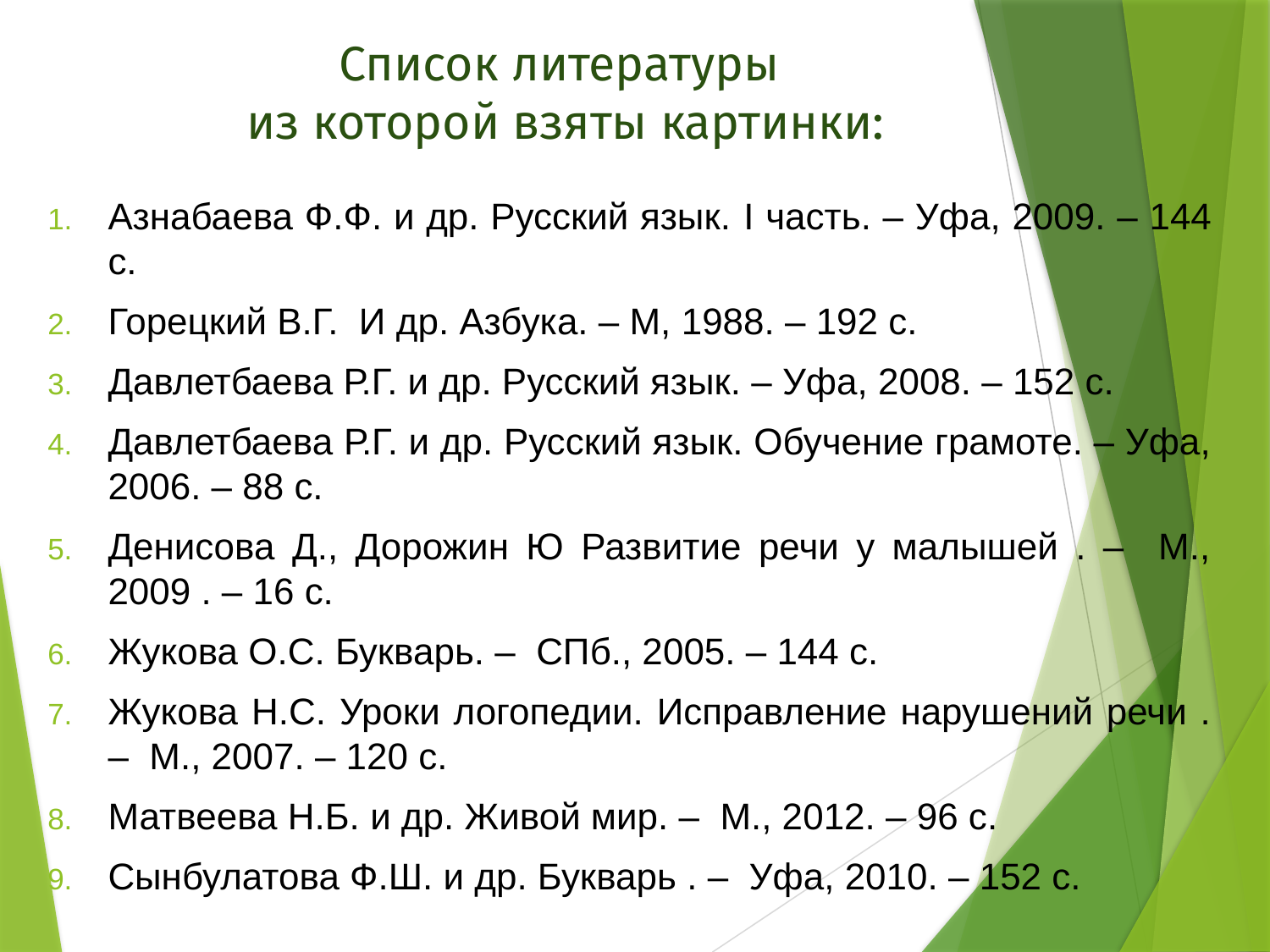

# Список литературы из которой взяты картинки:
Азнабаева Ф.Ф. и др. Русский язык. I часть. – Уфа, 2009. – 144 с.
Горецкий В.Г.  И др. Азбука. – М, 1988. – 192 с.
Давлетбаева Р.Г. и др. Русский язык. – Уфа, 2008. – 152 с.
Давлетбаева Р.Г. и др. Русский язык. Обучение грамоте. – Уфа, 2006. – 88 с.
Денисова Д., Дорожин Ю Развитие речи у малышей . –  М., 2009 . – 16 с.
Жукова О.С. Букварь. –  СПб., 2005. – 144 с.
Жукова Н.С. Уроки логопедии. Исправление нарушений речи . –  М., 2007. – 120 с.
Матвеева Н.Б. и др. Живой мир. –  М., 2012. – 96 с.
Сынбулатова Ф.Ш. и др. Букварь . –  Уфа, 2010. – 152 с.